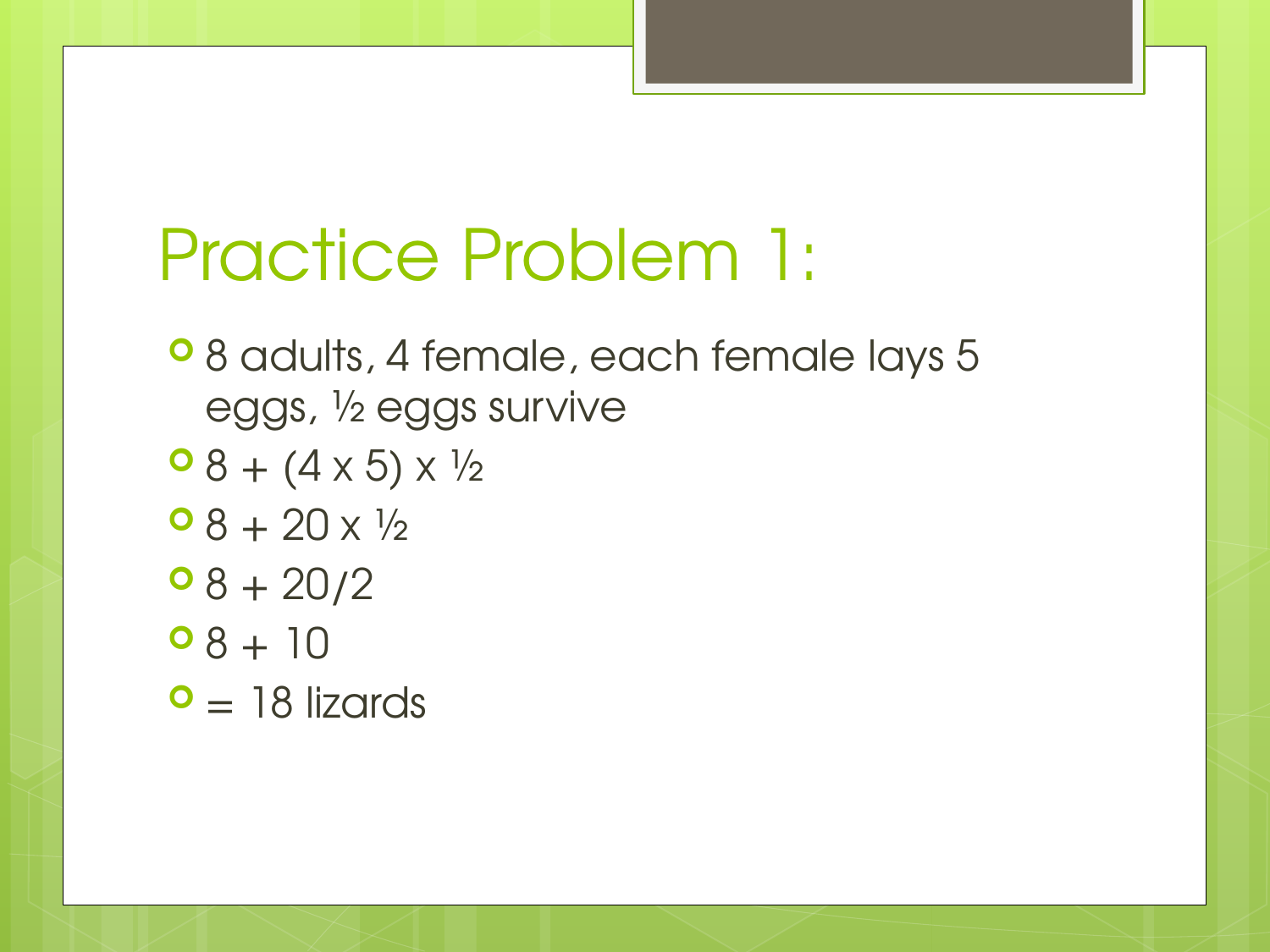

# Practice Problem 1:
8 adults, 4 female, each female lays 5 eggs, ½ eggs survive
8 + (4 x 5) x ½
8 + 20 x ½
8 + 20/2
8 + 10
= 18 lizards